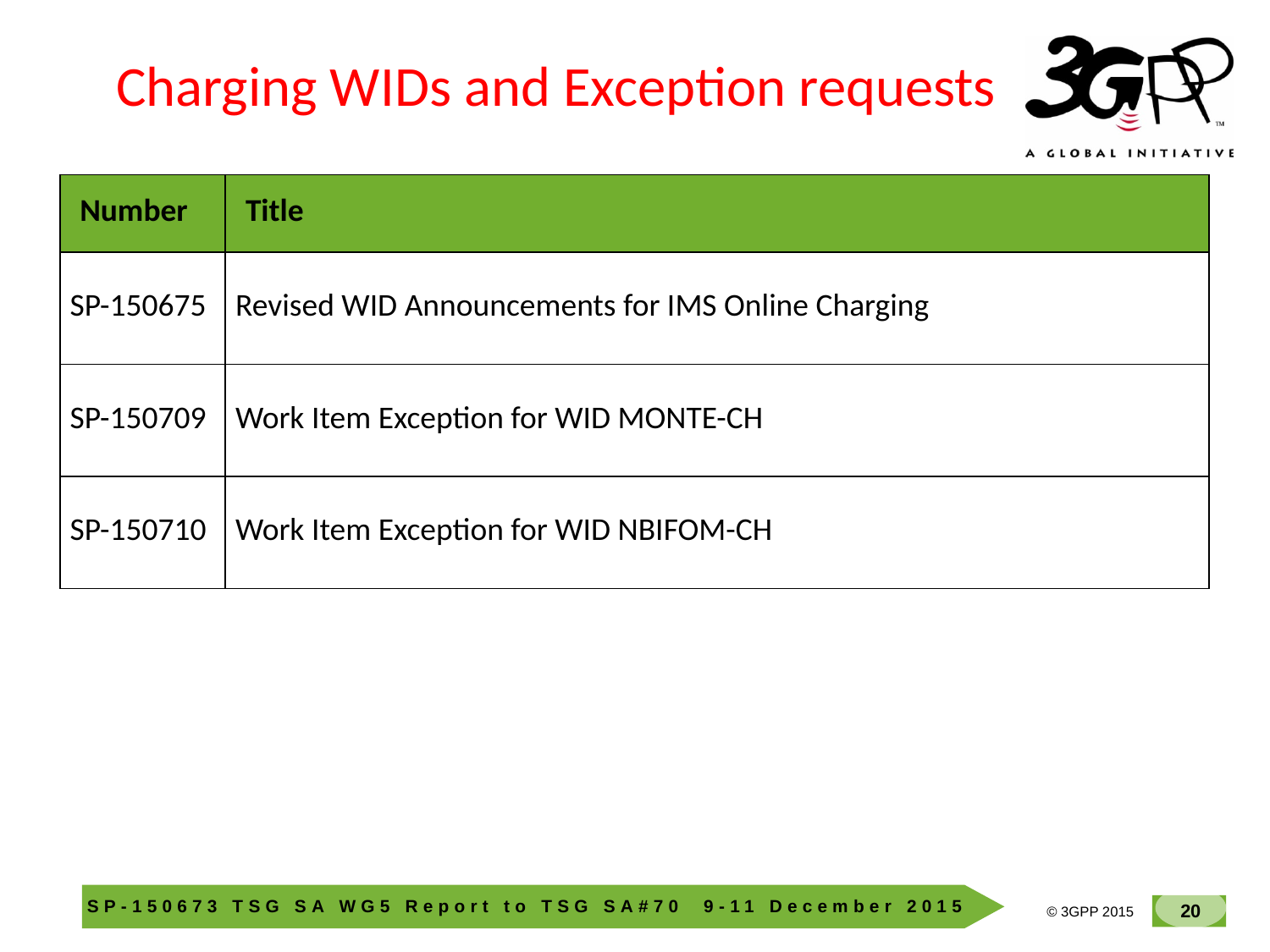

Charging WIDs and Exception requests
| Number | Title |
| --- | --- |
| SP-150675 | Revised WID Announcements for IMS Online Charging |
| SP-150709 | Work Item Exception for WID MONTE-CH |
| SP-150710 | Work Item Exception for WID NBIFOM-CH |